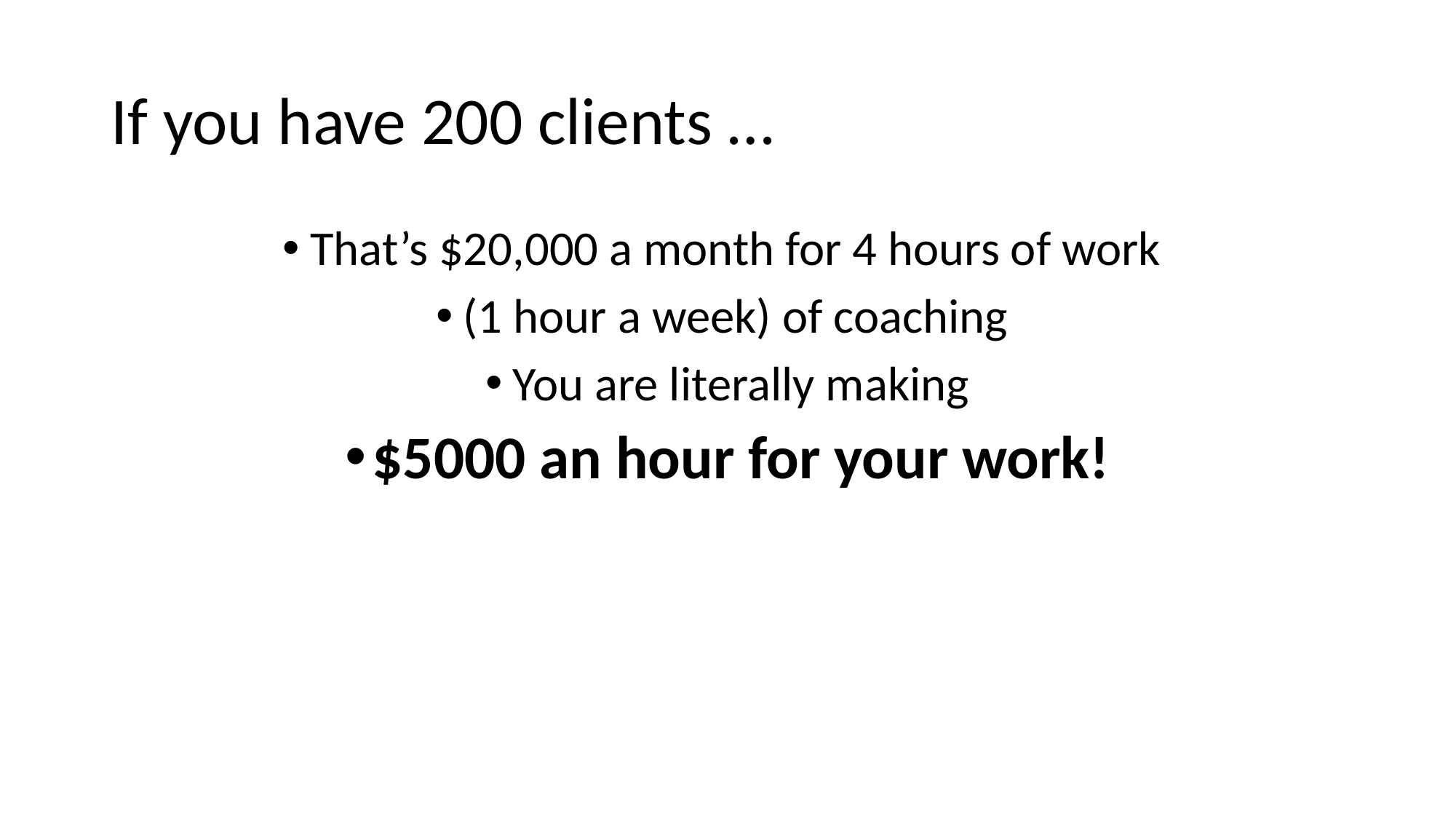

# If you have 200 clients …
That’s $20,000 a month for 4 hours of work
(1 hour a week) of coaching
You are literally making
$5000 an hour for your work!